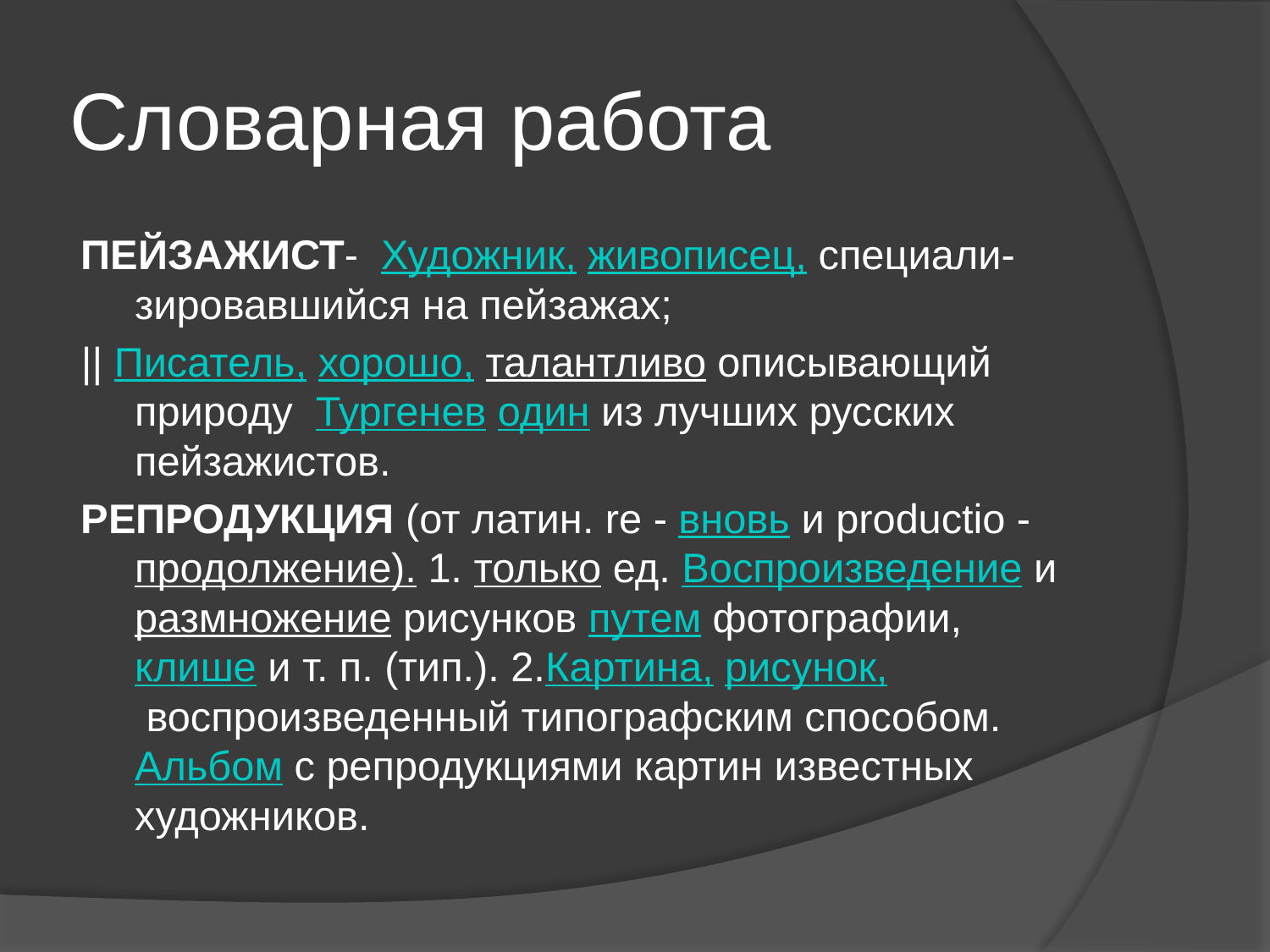

# Словарная работа
ПЕЙЗАЖИСТ-  Художник, живописец, специали-зировавшийся на пейзажах;
|| Писатель, хорошо, талантливо описывающий природу  Тургенев один из лучших русских пейзажистов.
РЕПРОДУКЦИЯ (от латин. re - вновь и productio - продолжение). 1. только ед. Воспроизведение и размножение рисунков путем фотографии, клише и т. п. (тип.). 2.Картина, рисунок, воспроизведенный типографским способом. Альбом с репродукциями картин известных художников.